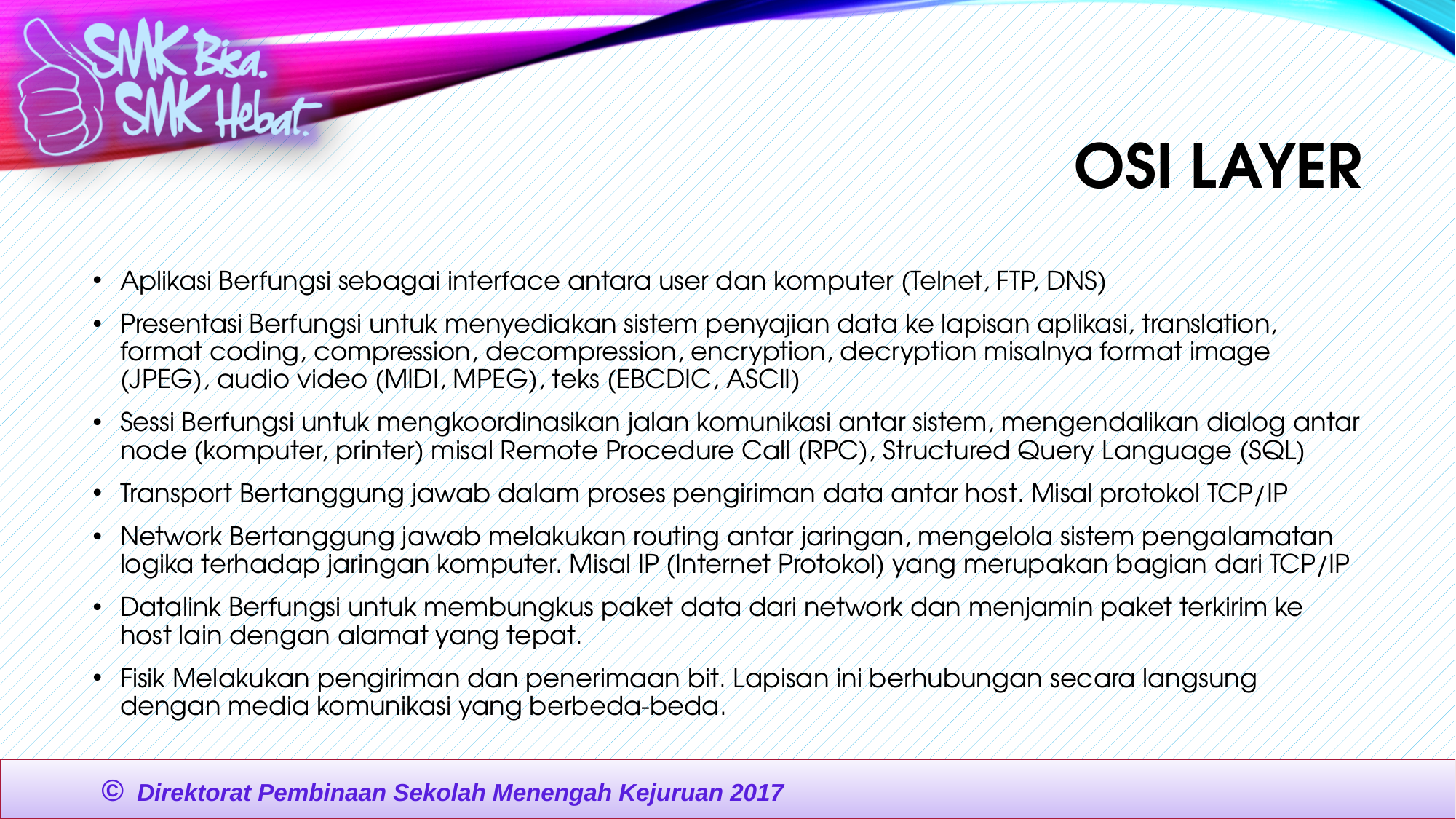

# OSI LAYER
Aplikasi Berfungsi sebagai interface antara user dan komputer (Telnet, FTP, DNS)
Presentasi Berfungsi untuk menyediakan sistem penyajian data ke lapisan aplikasi, translation, format coding, compression, decompression, encryption, decryption misalnya format image (JPEG), audio video (MIDI, MPEG), teks (EBCDIC, ASCII)
Sessi Berfungsi untuk mengkoordinasikan jalan komunikasi antar sistem, mengendalikan dialog antar node (komputer, printer) misal Remote Procedure Call (RPC), Structured Query Language (SQL)
Transport Bertanggung jawab dalam proses pengiriman data antar host. Misal protokol TCP/IP
Network Bertanggung jawab melakukan routing antar jaringan, mengelola sistem pengalamatan logika terhadap jaringan komputer. Misal IP (Internet Protokol) yang merupakan bagian dari TCP/IP
Datalink Berfungsi untuk membungkus paket data dari network dan menjamin paket terkirim ke host lain dengan alamat yang tepat.
Fisik Melakukan pengiriman dan penerimaan bit. Lapisan ini berhubungan secara langsung dengan media komunikasi yang berbeda-beda.